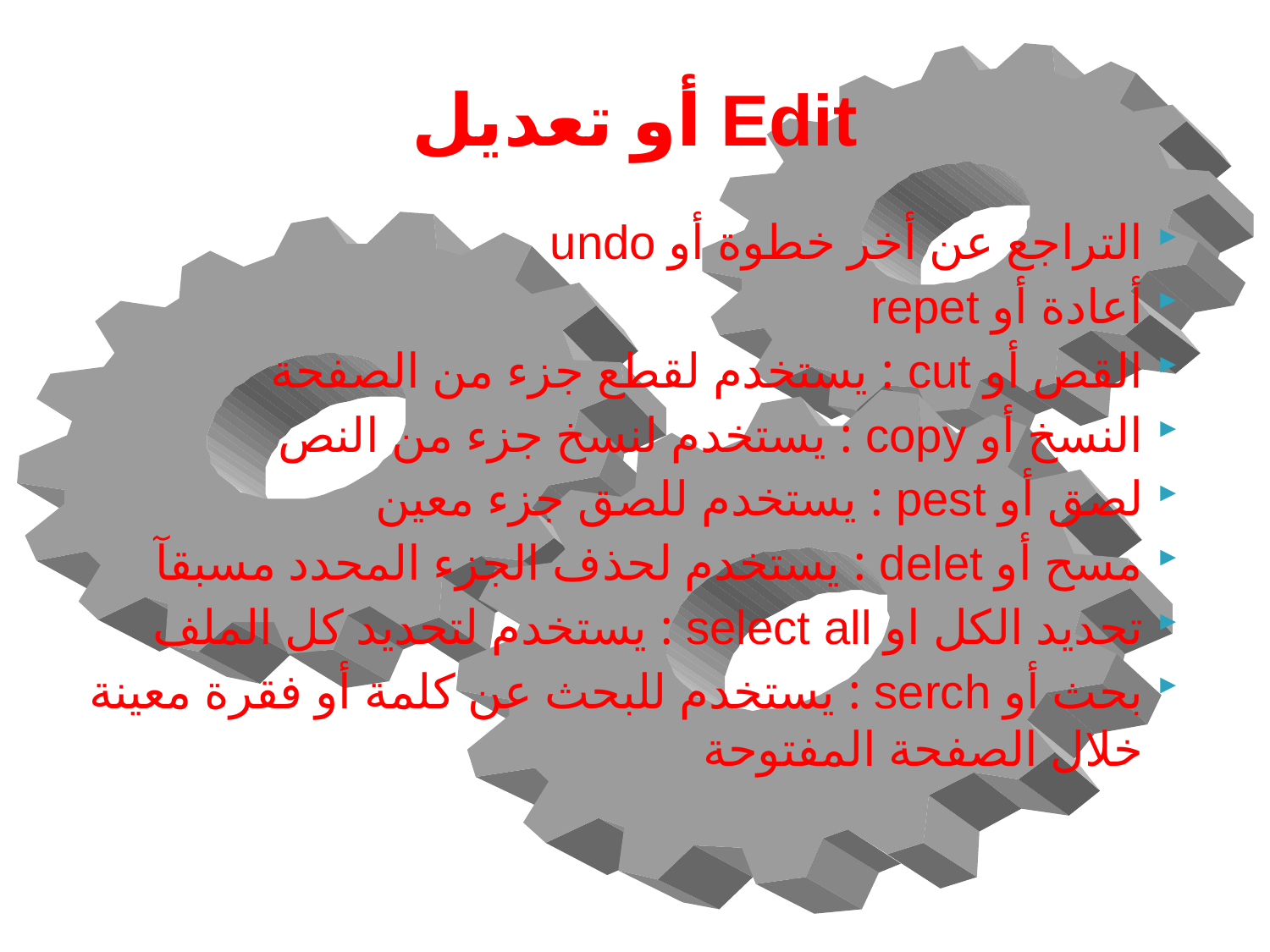

# Edit أو تعديل
التراجع عن أخر خطوة أو undo
أعادة أو repet
القص أو cut : يستخدم لقطع جزء من الصفحة
النسخ أو copy : يستخدم لنسخ جزء من النص
لصق أو pest : يستخدم للصق جزء معين
مسح أو delet : يستخدم لحذف الجزء المحدد مسبقآ
تحديد الكل او select all : يستخدم لتحديد كل الملف
بحث أو serch : يستخدم للبحث عن كلمة أو فقرة معينة خلال الصفحة المفتوحة